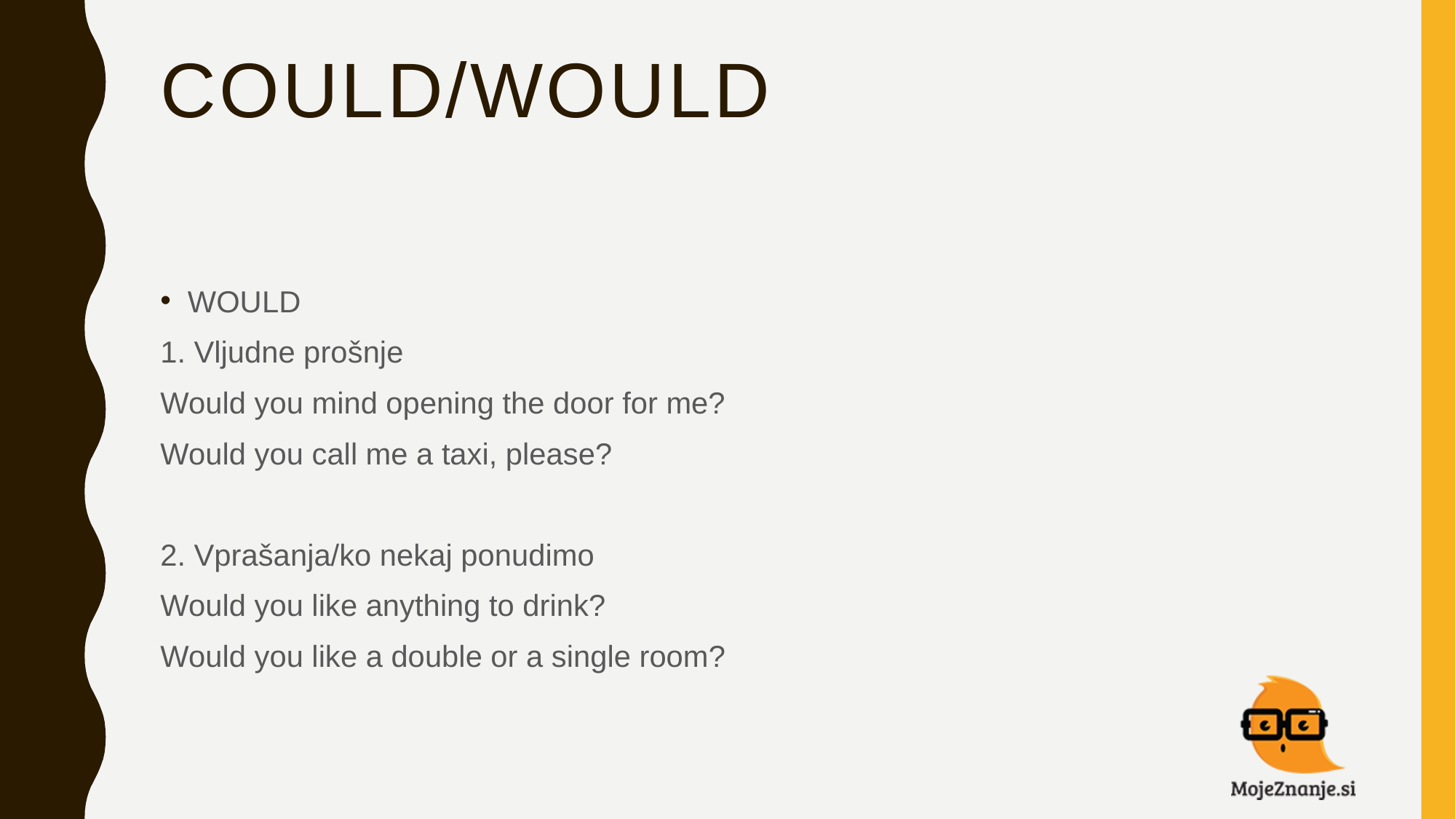

# COULD/WOULD
WOULD
1. Vljudne prošnje
Would you mind opening the door for me?
Would you call me a taxi, please?

2. Vprašanja/ko nekaj ponudimo
Would you like anything to drink?
Would you like a double or a single room?